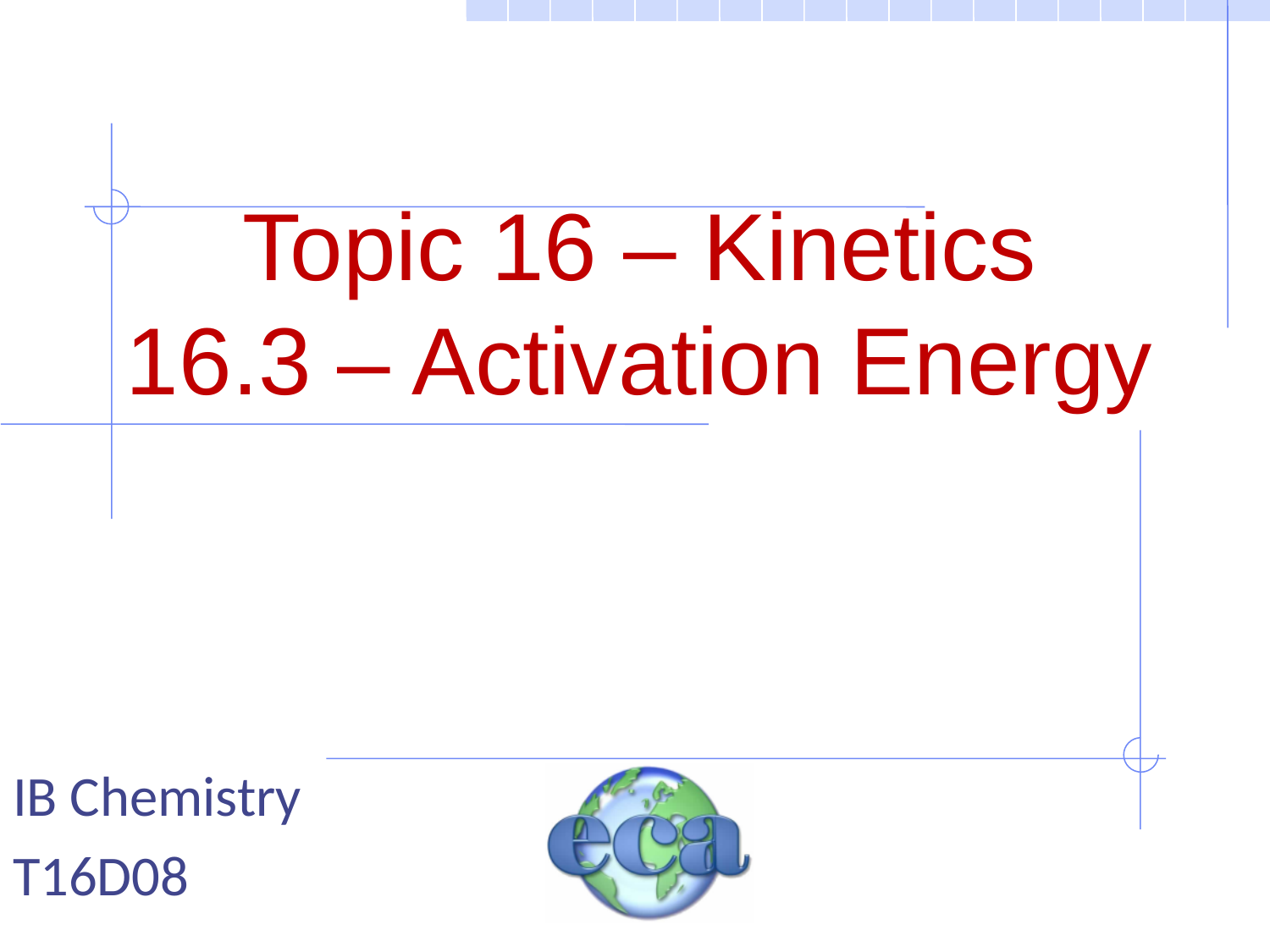

# Topic 16 – Kinetics 16.3 – Activation Energy
IB Chemistry
T16D08